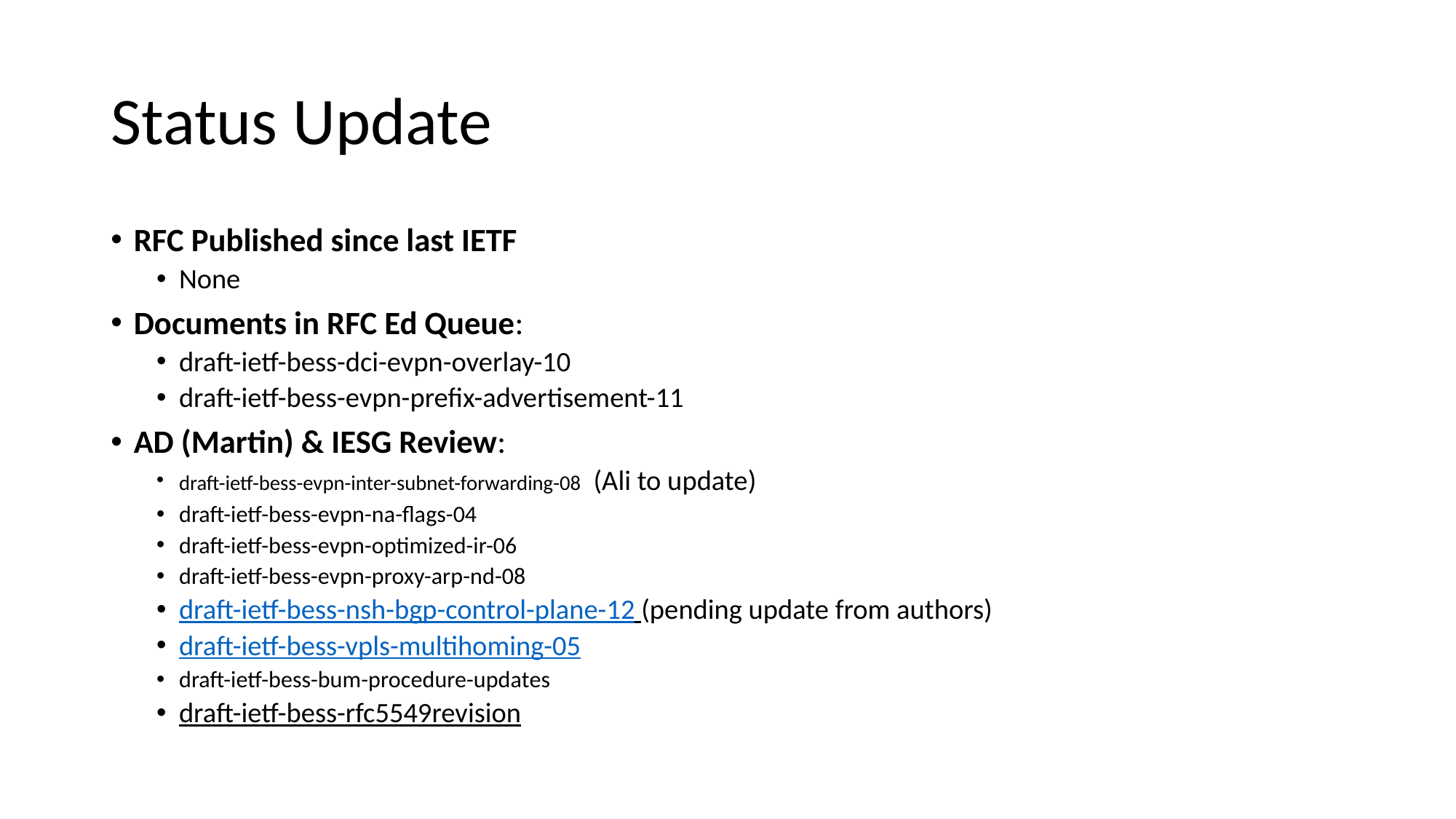

# Status Update
RFC Published since last IETF
None
Documents in RFC Ed Queue:
draft-ietf-bess-dci-evpn-overlay-10
draft-ietf-bess-evpn-prefix-advertisement-11
AD (Martin) & IESG Review:
draft-ietf-bess-evpn-inter-subnet-forwarding-08  (Ali to update)
draft-ietf-bess-evpn-na-flags-04
draft-ietf-bess-evpn-optimized-ir-06
draft-ietf-bess-evpn-proxy-arp-nd-08
draft-ietf-bess-nsh-bgp-control-plane-12 (pending update from authors)
draft-ietf-bess-vpls-multihoming-05
draft-ietf-bess-bum-procedure-updates
draft-ietf-bess-rfc5549revision